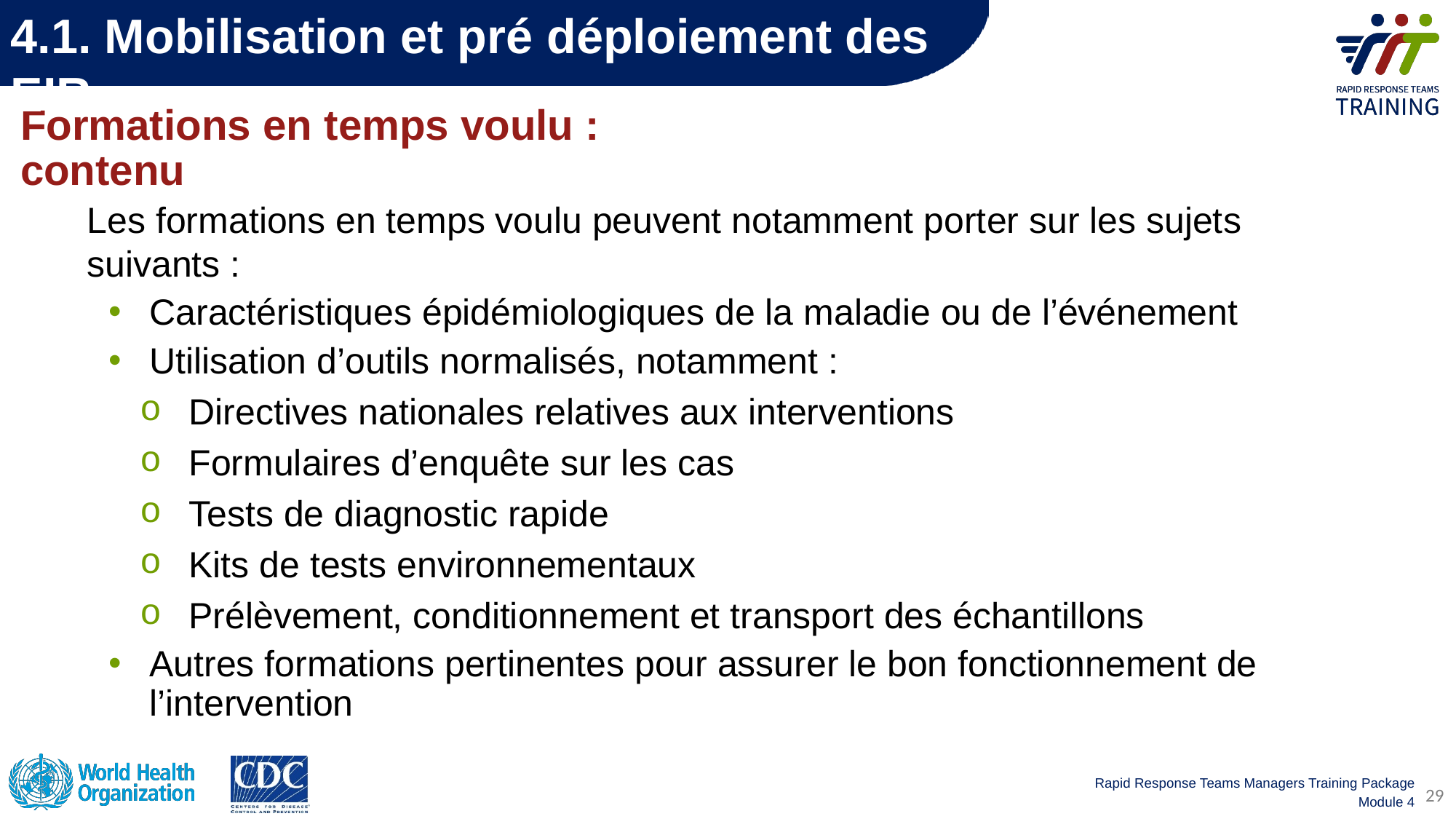

4.1. Mobilisation et pré déploiement des EIR
# Formations en temps voulu : contenu
Les formations en temps voulu peuvent notamment porter sur les sujets suivants :
Caractéristiques épidémiologiques de la maladie ou de l’événement
Utilisation d’outils normalisés, notamment :
Directives nationales relatives aux interventions
Formulaires d’enquête sur les cas
Tests de diagnostic rapide
Kits de tests environnementaux
Prélèvement, conditionnement et transport des échantillons
Autres formations pertinentes pour assurer le bon fonctionnement de l’intervention
29